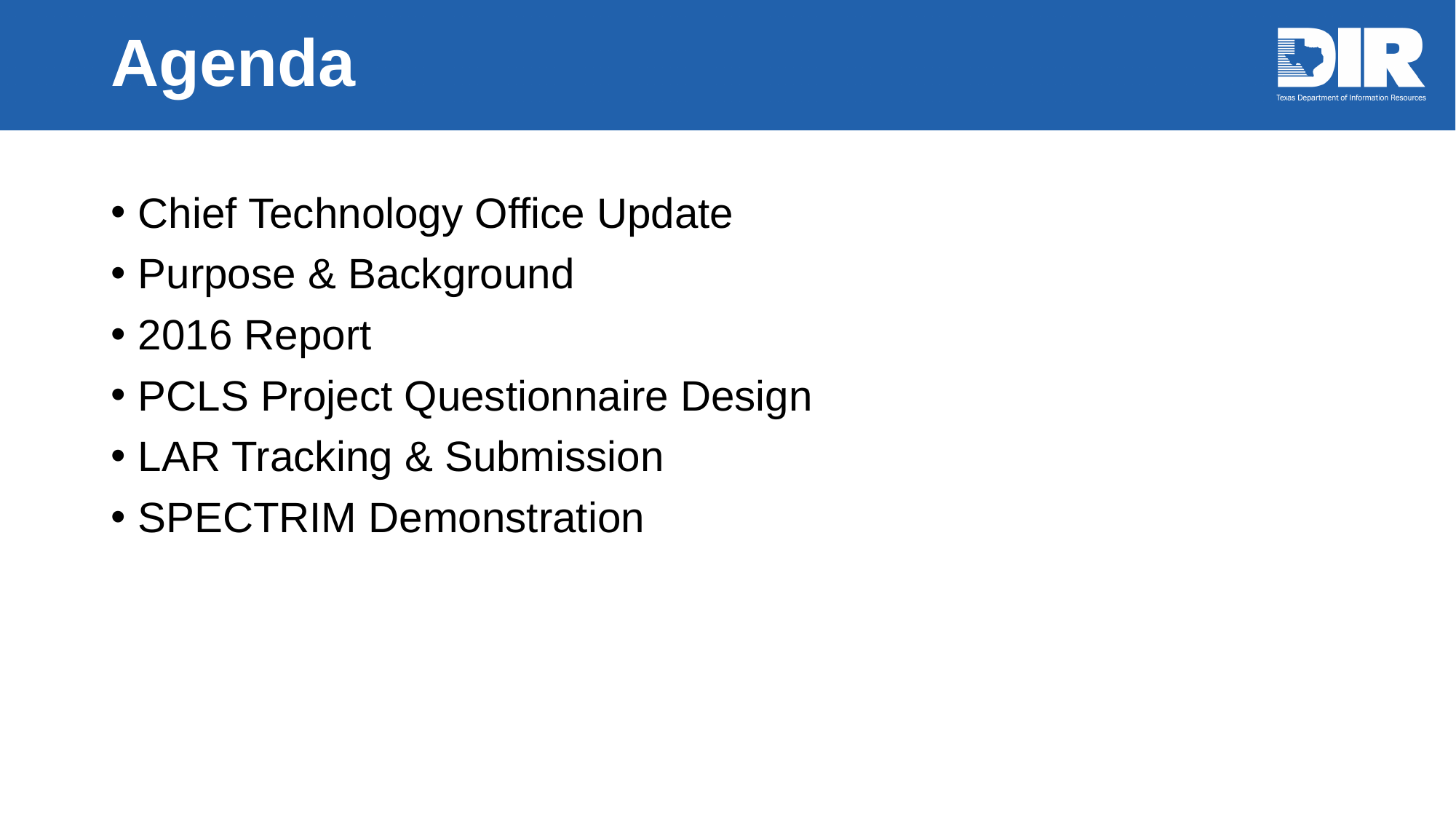

# Agenda
Chief Technology Office Update
Purpose & Background
2016 Report
PCLS Project Questionnaire Design
LAR Tracking & Submission
SPECTRIM Demonstration